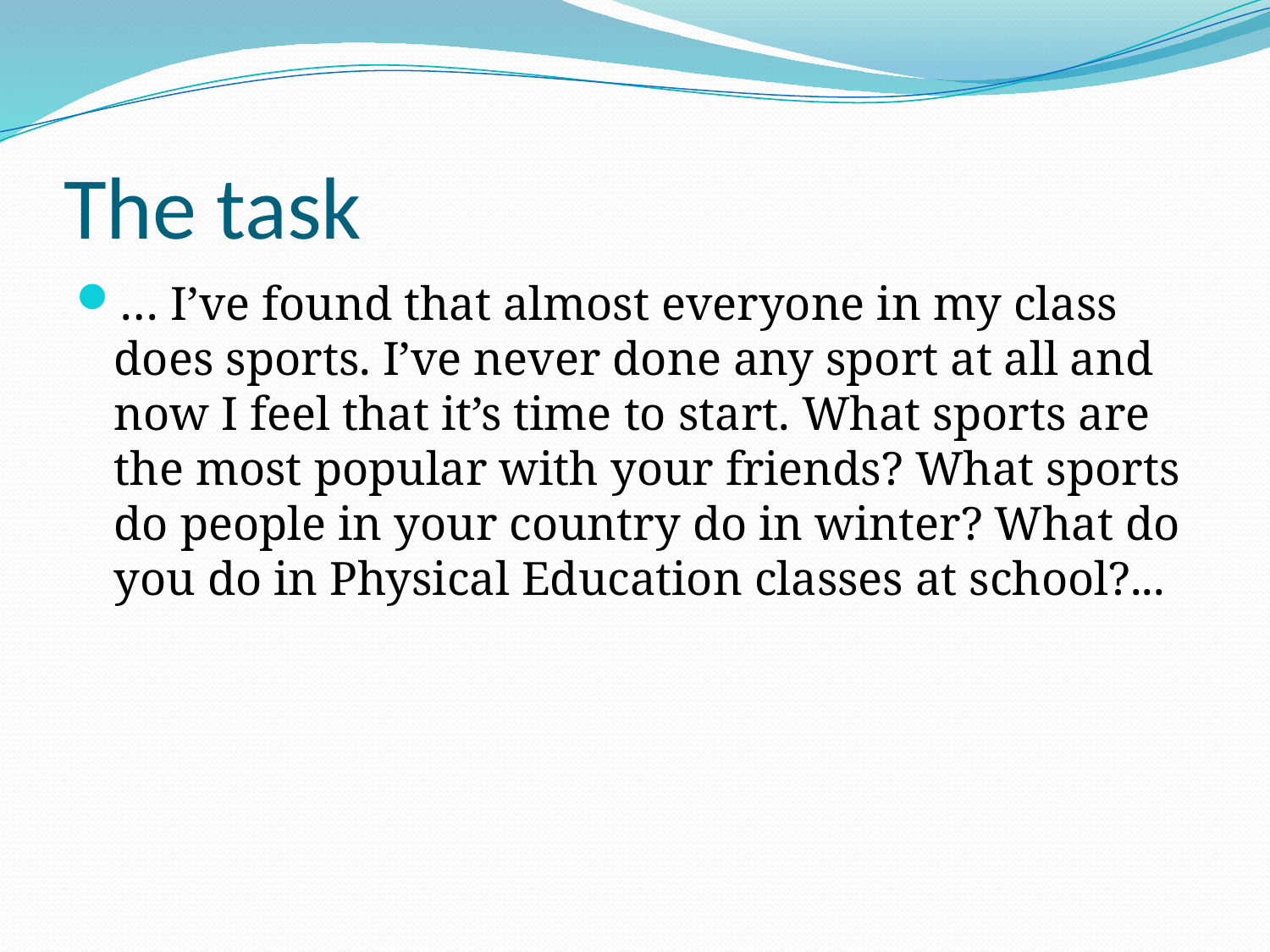

# The task
… I’ve found that almost everyone in my class does sports. I’ve never done any sport at all and now I feel that it’s time to start. What sports are the most popular with your friends? What sports do people in your country do in winter? What do you do in Physical Education classes at school?...